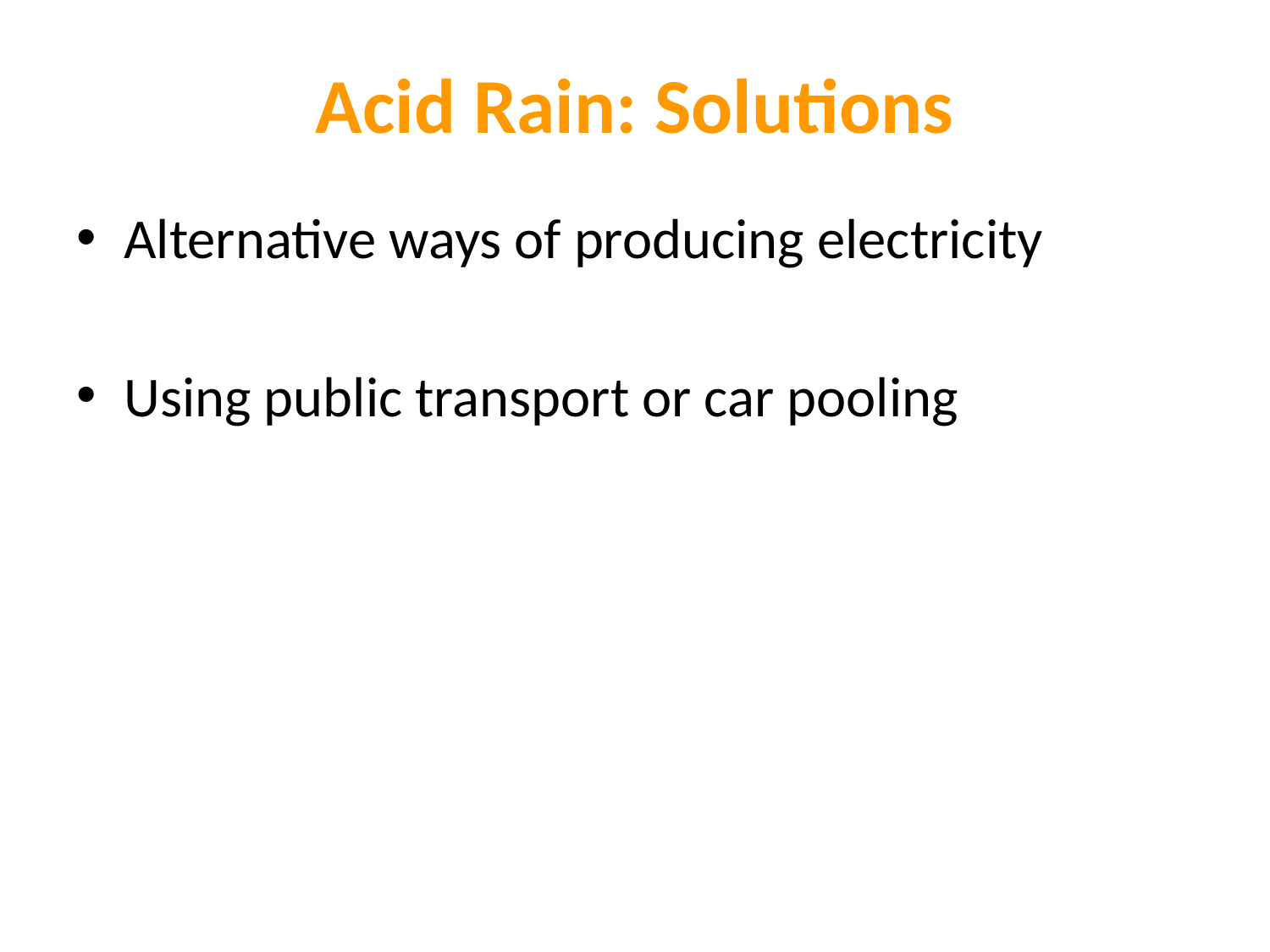

# Acid Rain: Solutions
Alternative ways of producing electricity

Using public transport or car pooling